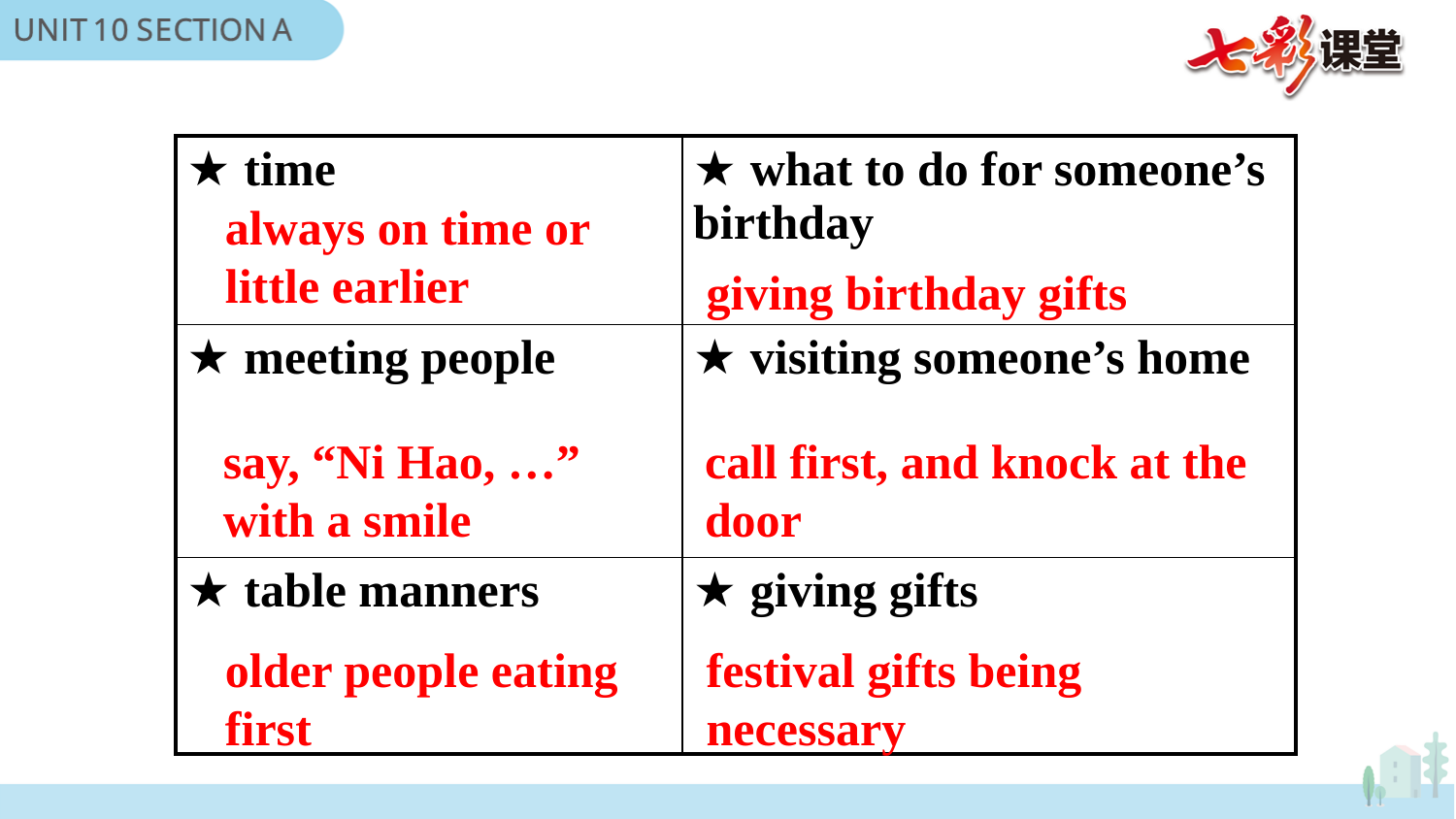

| ★ time | ★ what to do for someone’s birthday |
| --- | --- |
| ★ meeting people | ★ visiting someone’s home |
| ★ table manners | ★ giving gifts |
always on time or little earlier
giving birthday gifts
say, “Ni Hao, …”
with a smile
call first, and knock at the door
older people eating first
festival gifts being necessary